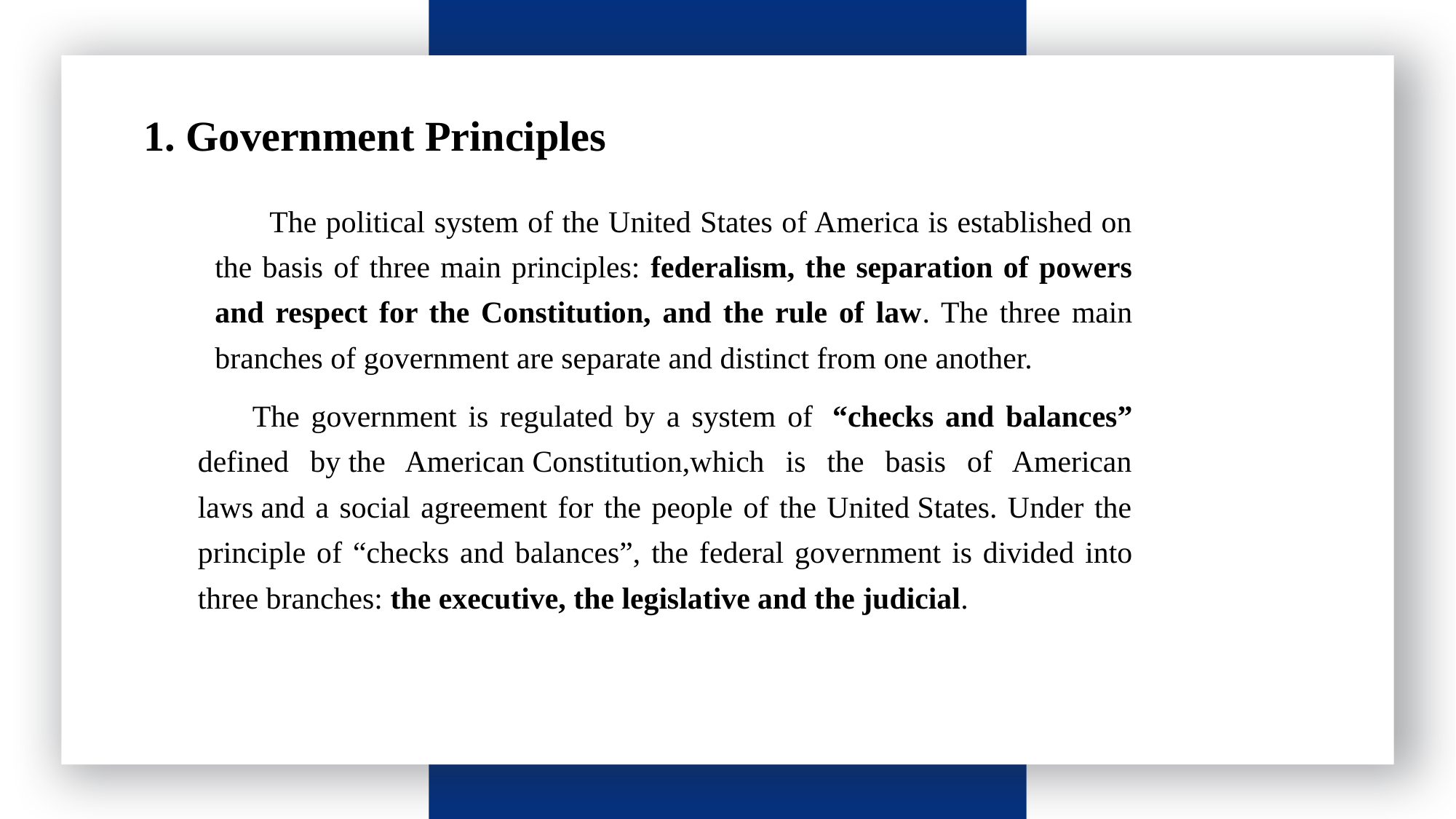

1. Government Principles
The political system of the United States of America is established on the basis of three main principles: federalism, the separation of powers and respect for the Constitution, and the rule of law. The three main branches of government are separate and distinct from one another.
The government is regulated by a system of  “checks and balances” defined by the American Constitution,which is the basis of American laws and a social agreement for the people of the United States. Under the principle of “checks and balances”, the federal government is divided into three branches: the executive, the legislative and the judicial.